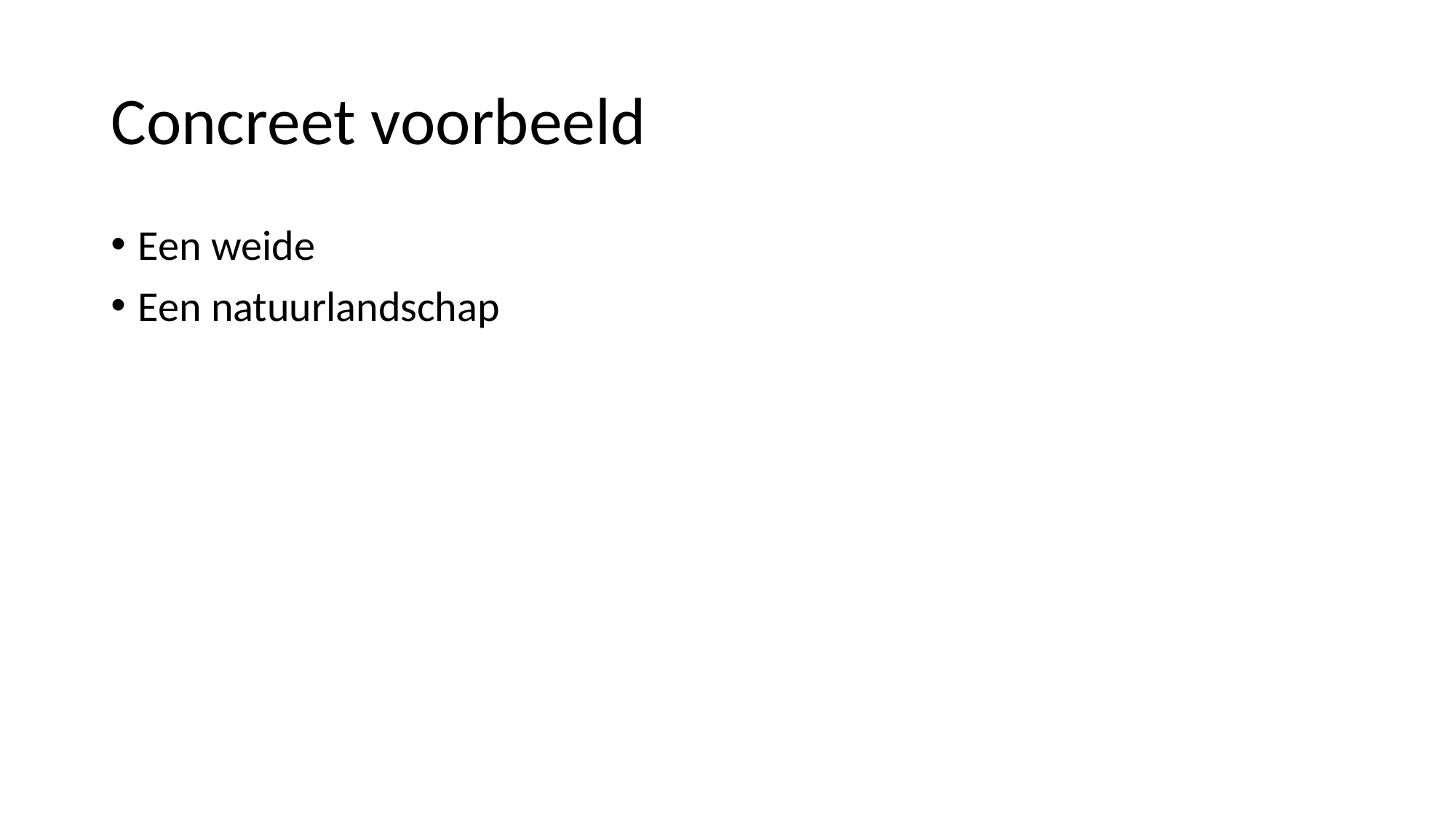

# Concreet voorbeeld
Een weide
Een natuurlandschap